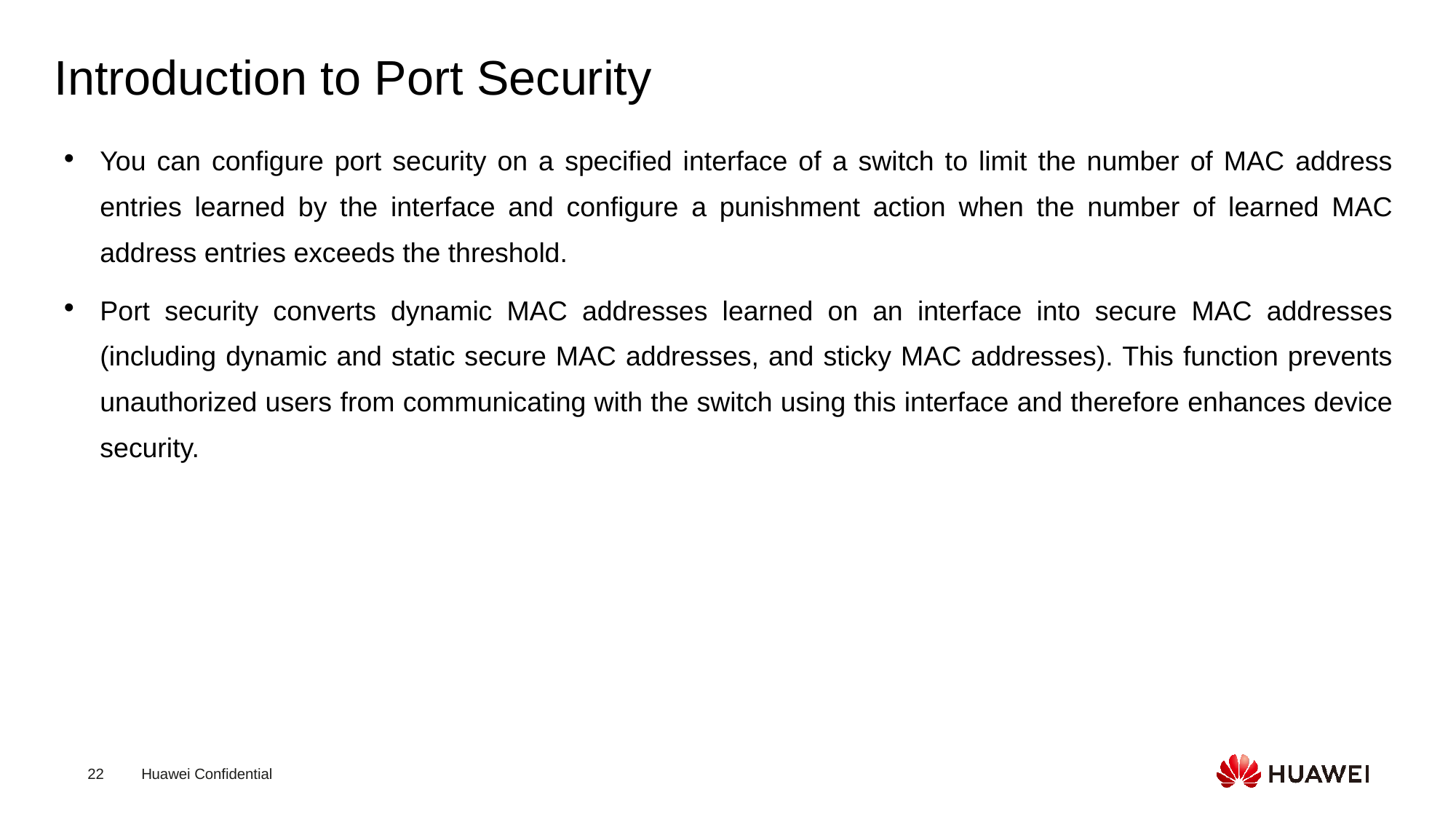

# Introduction to Port Security
You can configure port security on a specified interface of a switch to limit the number of MAC address entries learned by the interface and configure a punishment action when the number of learned MAC address entries exceeds the threshold.
Port security converts dynamic MAC addresses learned on an interface into secure MAC addresses (including dynamic and static secure MAC addresses, and sticky MAC addresses). This function prevents unauthorized users from communicating with the switch using this interface and therefore enhances device security.